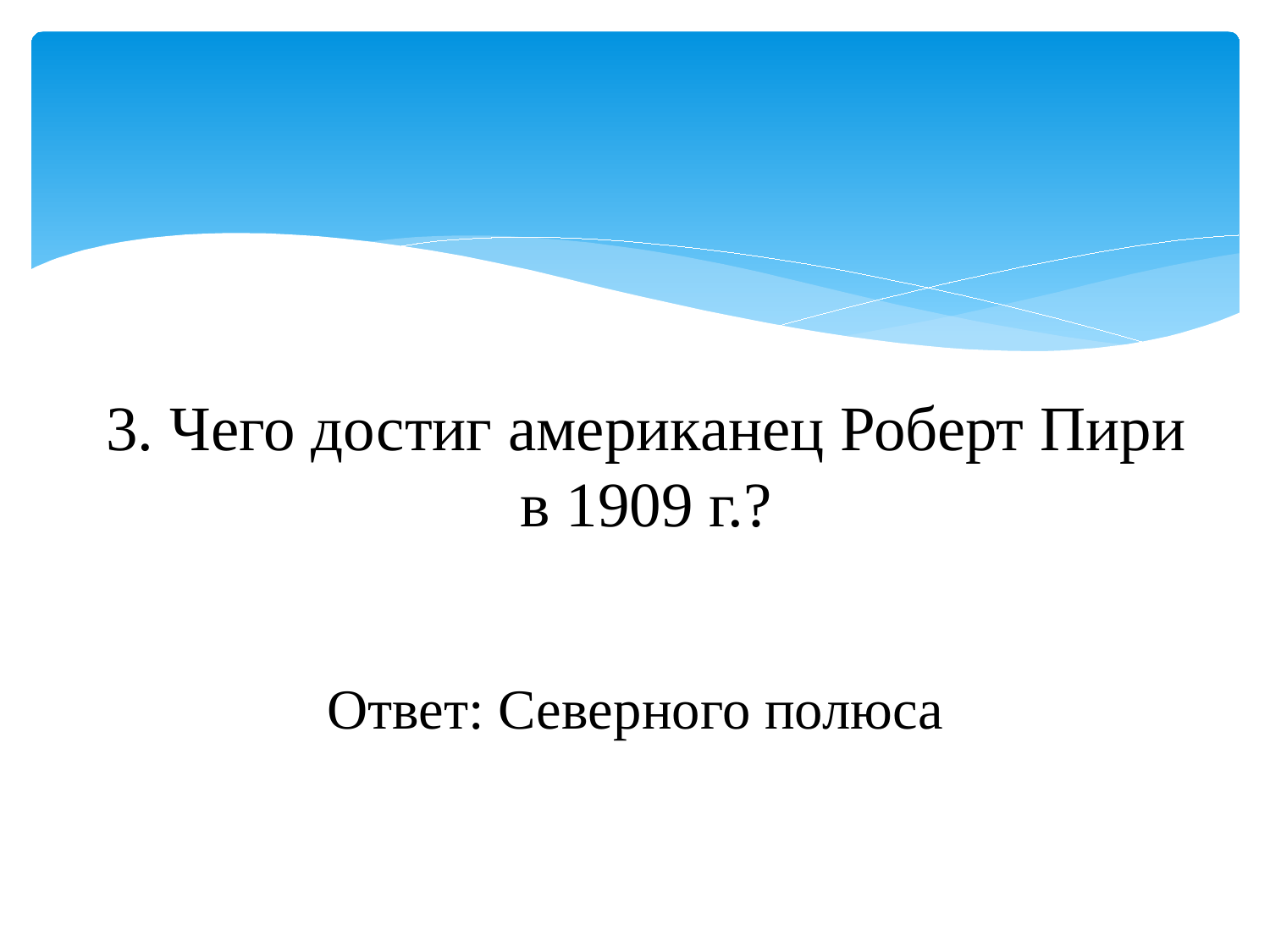

# 3. Чего достиг американец Роберт Пири в 1909 г.?
Ответ: Северного полюса